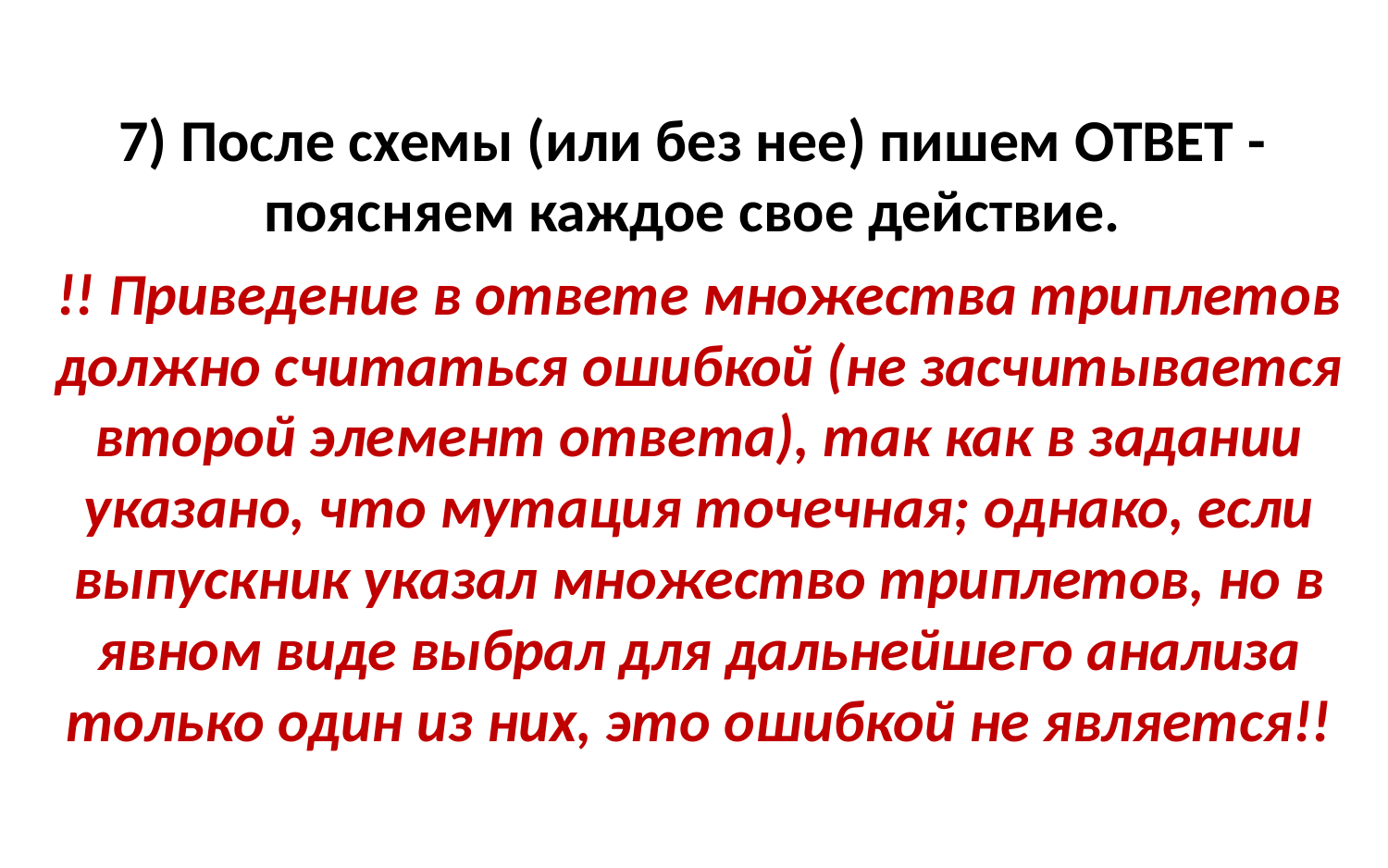

7) После схемы (или без нее) пишем ОТВЕТ -  поясняем каждое свое действие.
!! Приведение в ответе множества триплетов должно считаться ошибкой (не засчитывается второй элемент ответа), так как в задании указано, что мутация точечная; однако, если выпускник указал множество триплетов, но в явном виде выбрал для дальнейшего анализа только один из них, это ошибкой не является!!